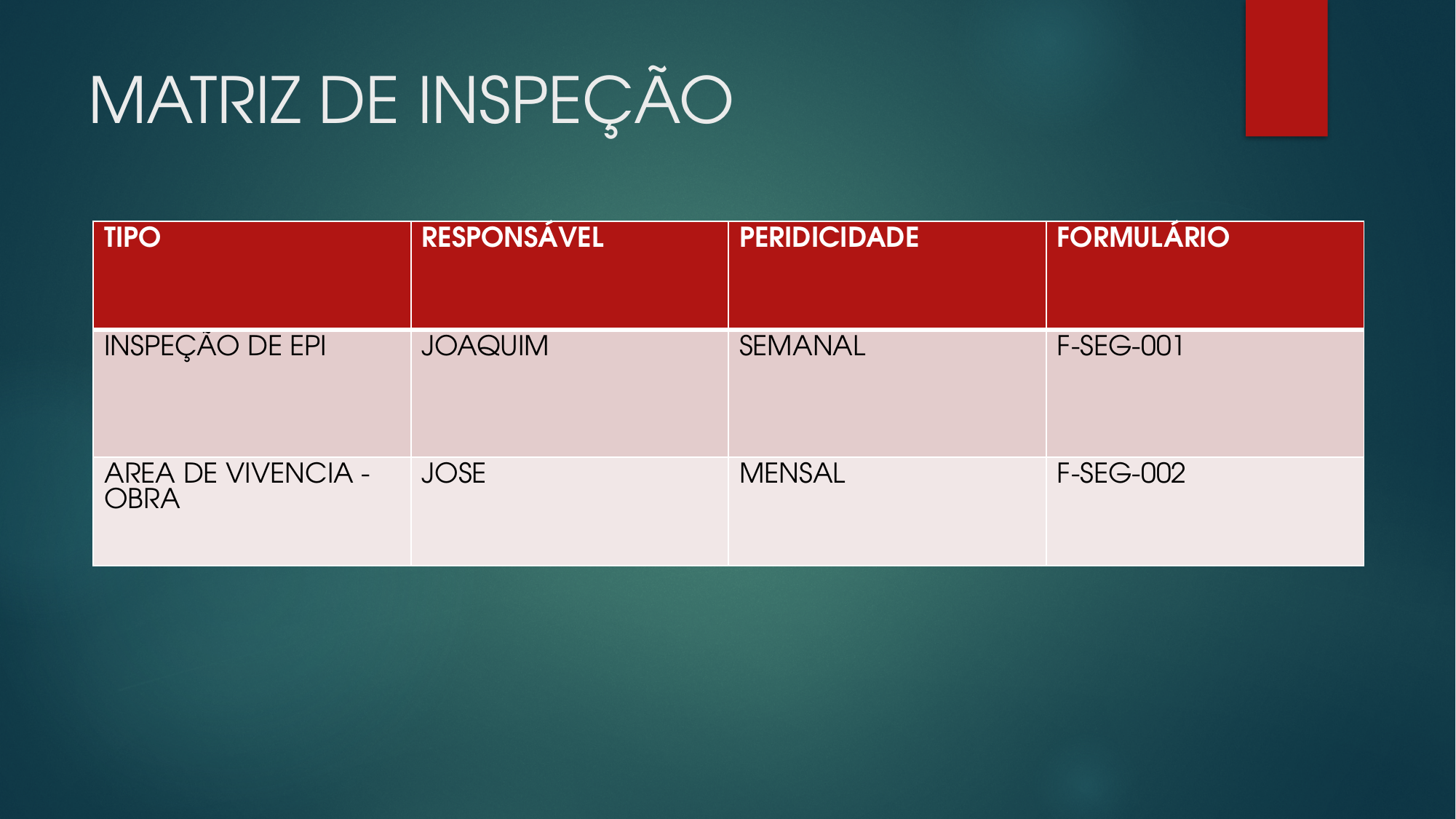

# MATRIZ DE INSPEÇÃO
| TIPO | RESPONSÁVEL | PERIDICIDADE | FORMULÁRIO |
| --- | --- | --- | --- |
| INSPEÇÃO DE EPI | JOAQUIM | SEMANAL | F-SEG-001 |
| AREA DE VIVENCIA - OBRA | JOSE | MENSAL | F-SEG-002 |